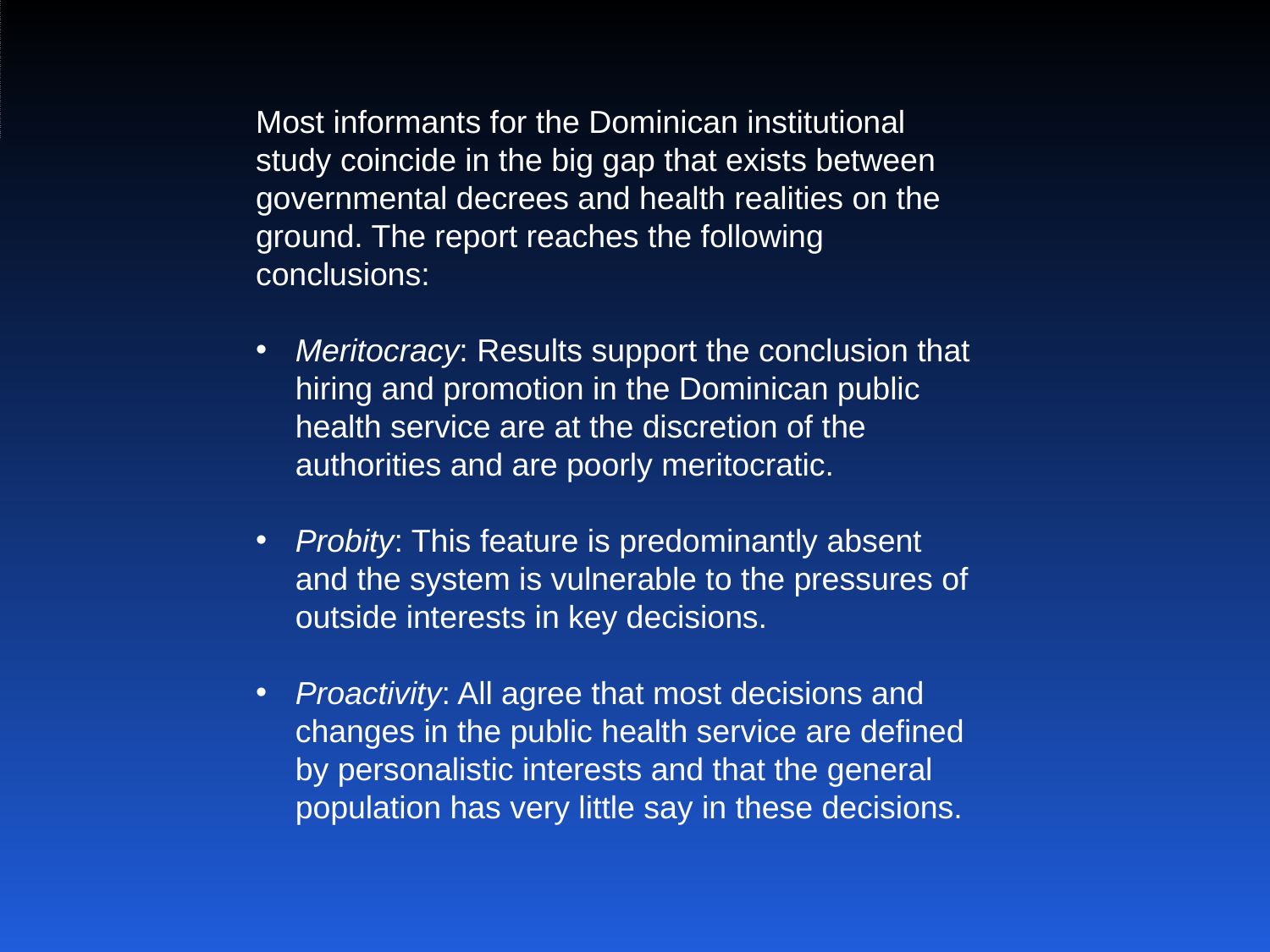

# Most informants for the Dominican institutional study coincide in the big gap...
Most informants for the Dominican institutional study coincide in the big gap that exists between governmental decrees and health realities on the ground. The report reaches the following conclusions:

Meritocracy: Results support the conclusion that hiring and promotion in the Dominican public health service are at the discretion of the authorities and are poorly meritocratic.

Probity: This feature is predominantly absent and the system is vulnerable to the pressures of outside interests in key decisions.

Proactivity: All agree that most decisions and changes in the public health service are defined by personalistic interests and that the general population has very little say in these decisions.